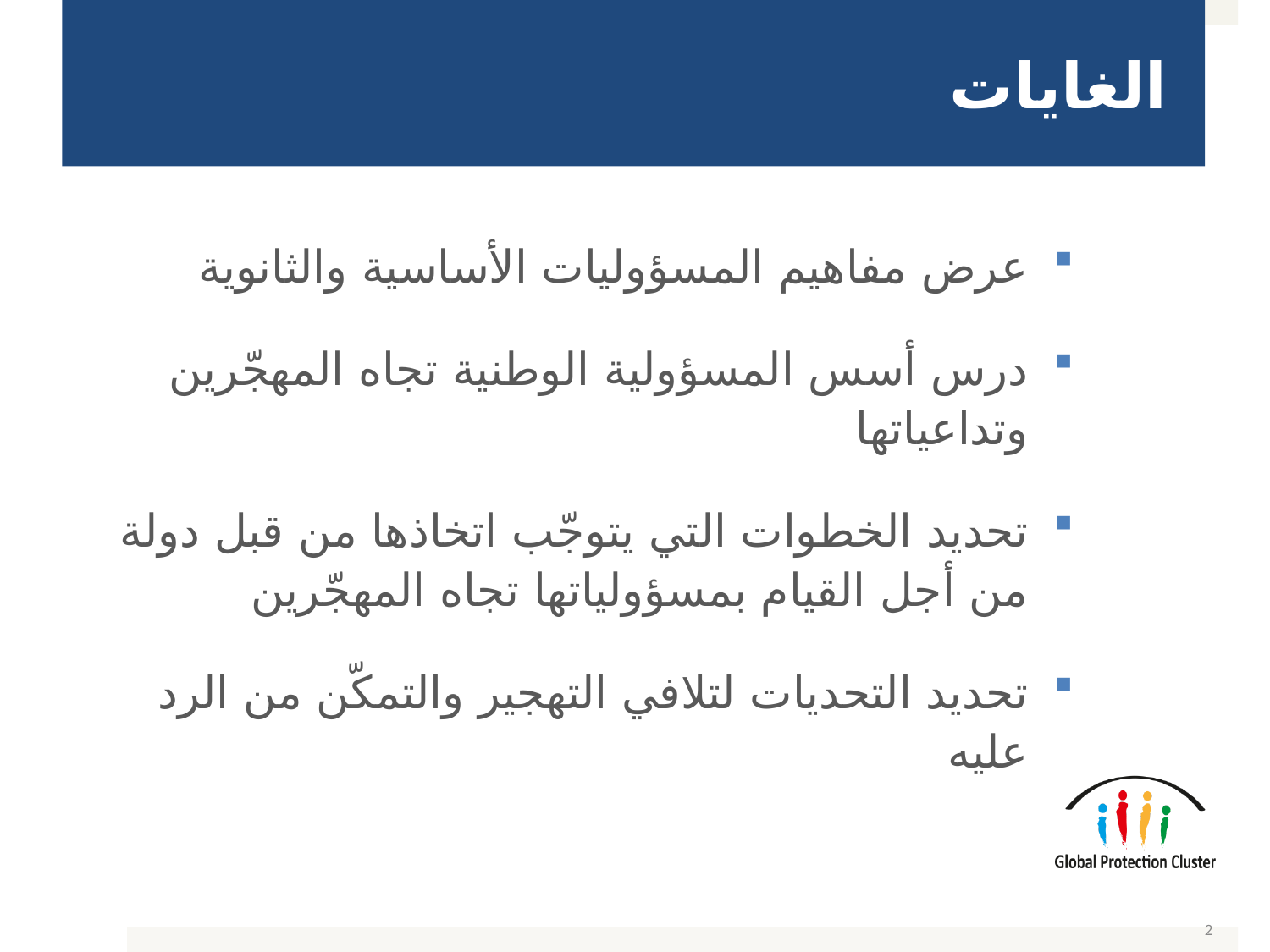

# الغايات
عرض مفاهيم المسؤوليات الأساسية والثانوية
درس أسس المسؤولية الوطنية تجاه المهجّرين وتداعياتها
تحديد الخطوات التي يتوجّب اتخاذها من قبل دولة من أجل القيام بمسؤولياتها تجاه المهجّرين
تحديد التحديات لتلافي التهجير والتمكّن من الرد عليه